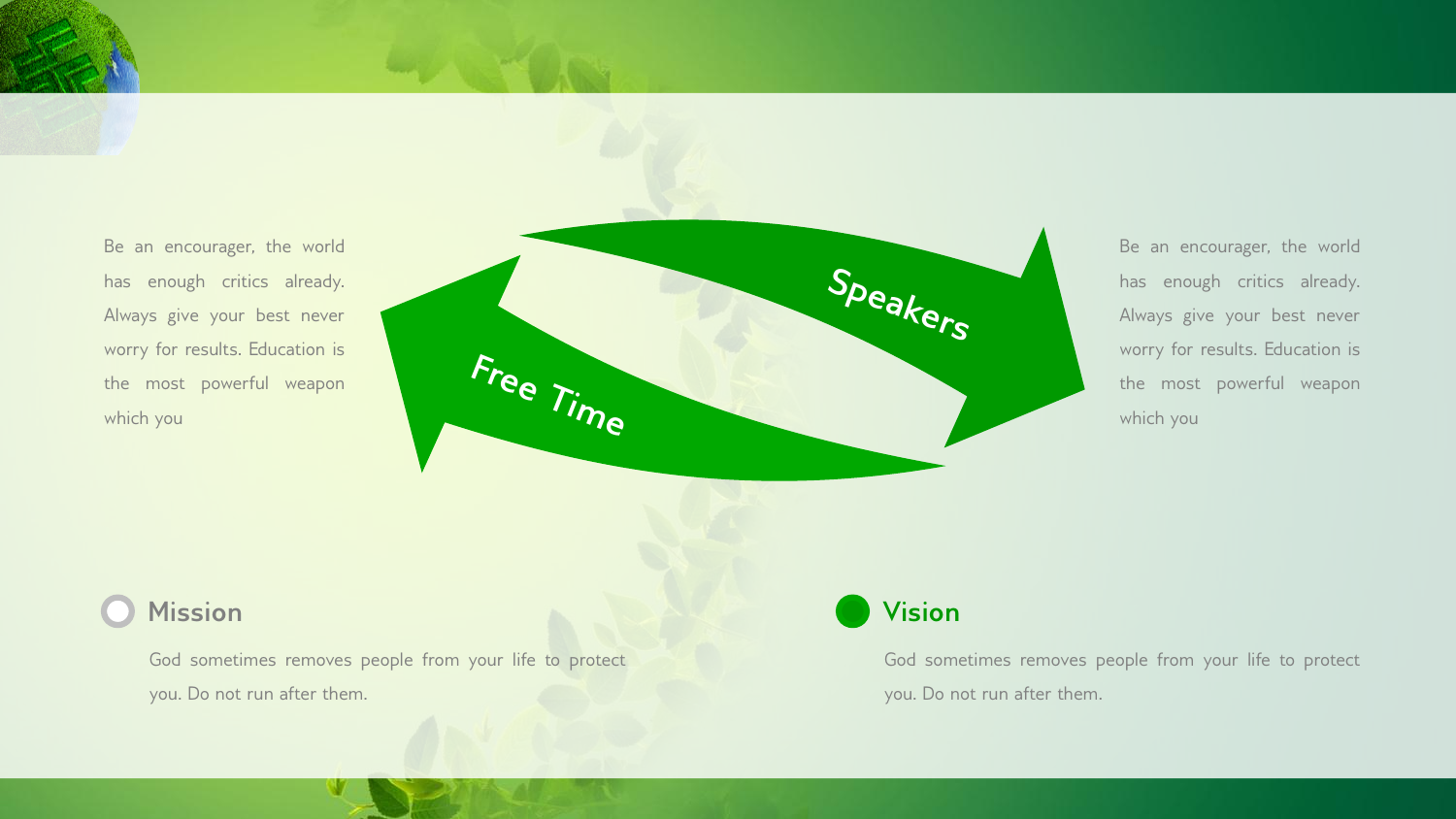

#

Speakers
Be an encourager, the world has enough critics already. Always give your best never worry for results. Education is the most powerful weapon which you
Be an encourager, the world has enough critics already. Always give your best never worry for results. Education is the most powerful weapon which you

Free Time
Mission

God sometimes removes people from your life to protect you. Do not run after them.
Vision

God sometimes removes people from your life to protect you. Do not run after them.